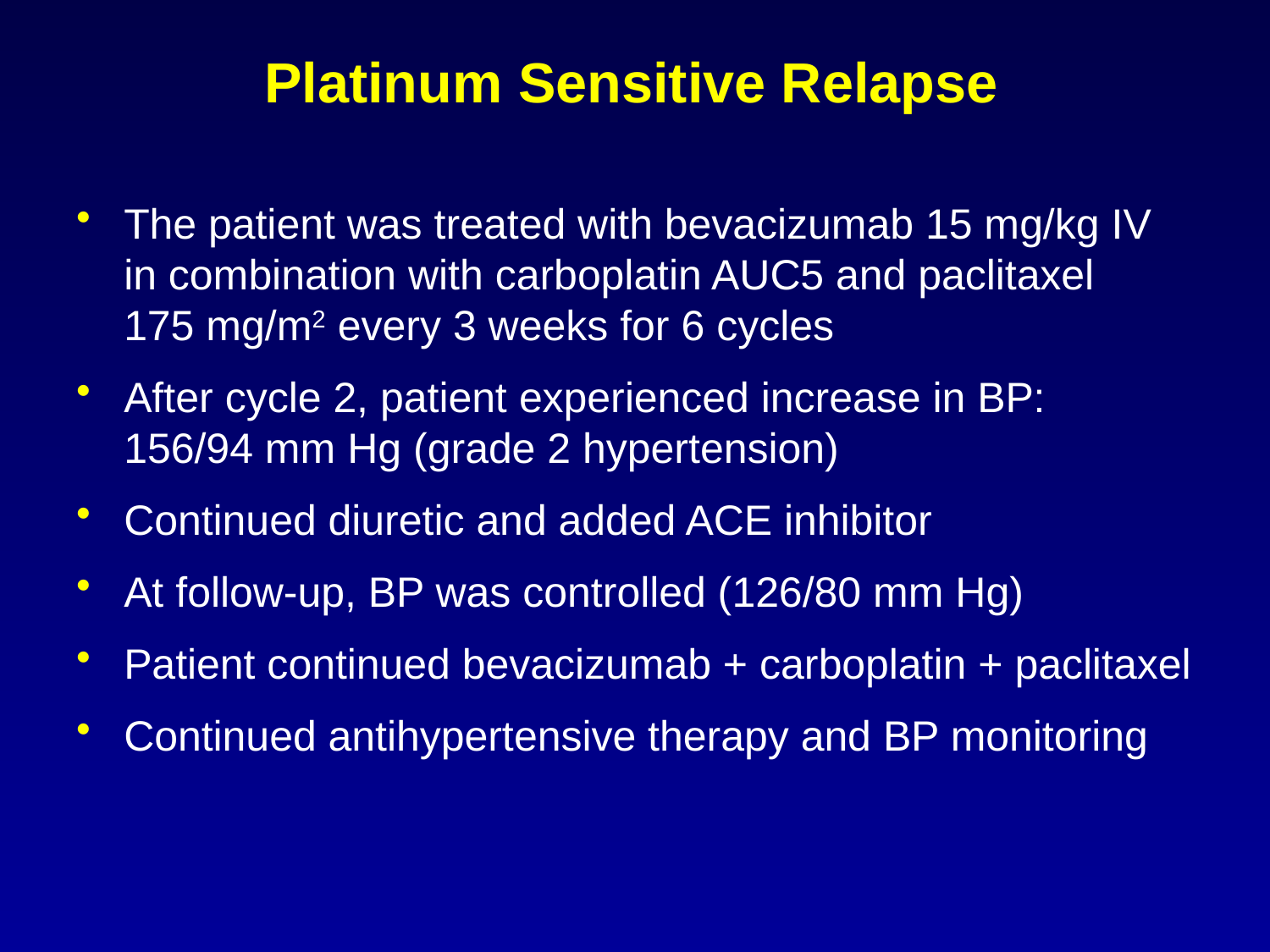

Platinum Sensitive Relapse
The patient was treated with bevacizumab 15 mg/kg IV in combination with carboplatin AUC5 and paclitaxel
175 mg/m2 every 3 weeks for 6 cycles
After cycle 2, patient experienced increase in BP:
156/94 mm Hg (grade 2 hypertension)
Continued diuretic and added ACE inhibitor
At follow-up, BP was controlled (126/80 mm Hg)
Patient continued bevacizumab + carboplatin + paclitaxel
Continued antihypertensive therapy and BP monitoring